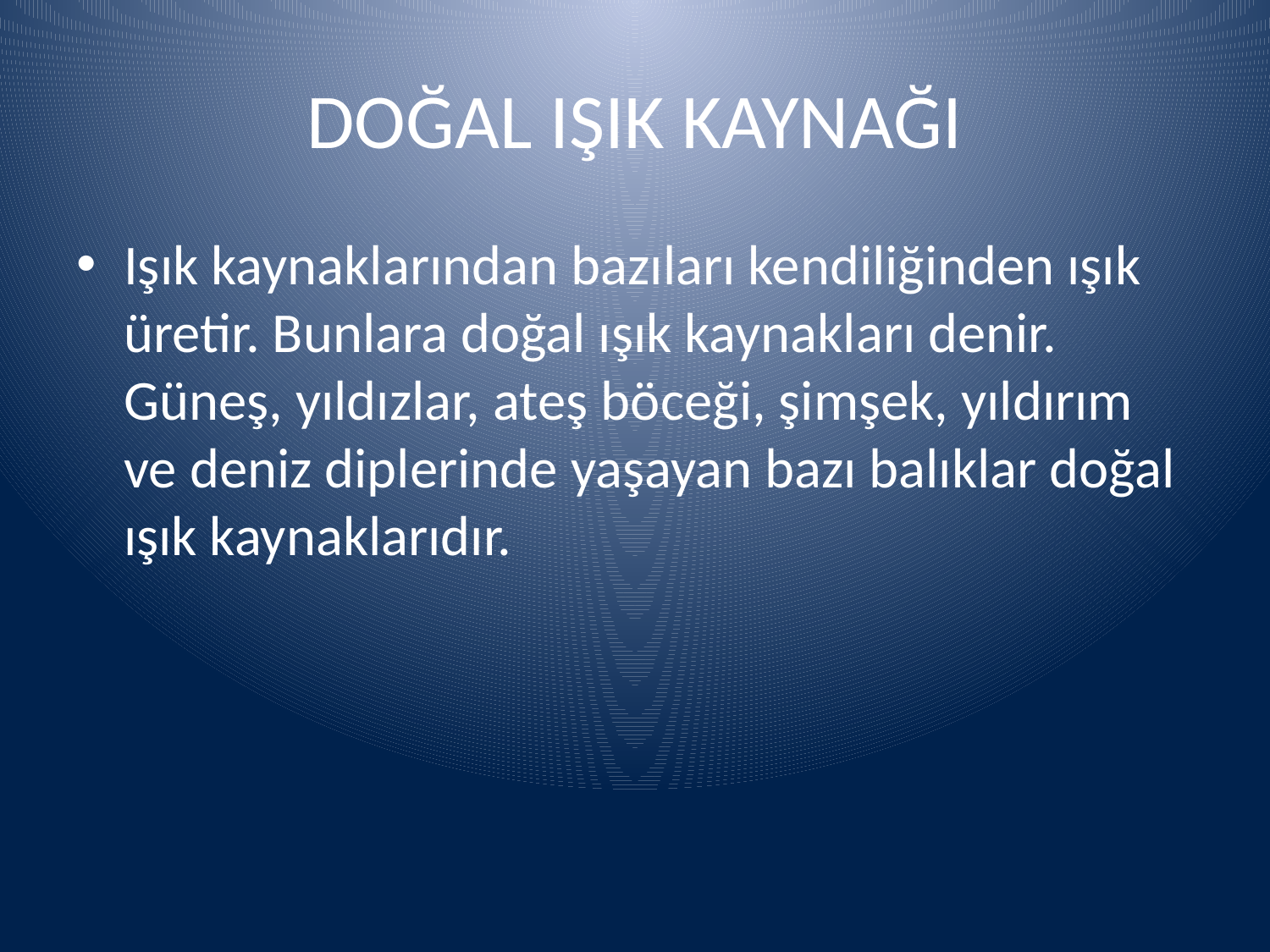

# DOĞAL IŞIK KAYNAĞI
Işık kaynaklarından bazıları kendiliğinden ışık üretir. Bunlara doğal ışık kaynakları denir. Güneş, yıldızlar, ateş böceği, şimşek, yıldırım ve deniz diplerinde yaşayan bazı balıklar doğal ışık kaynaklarıdır.